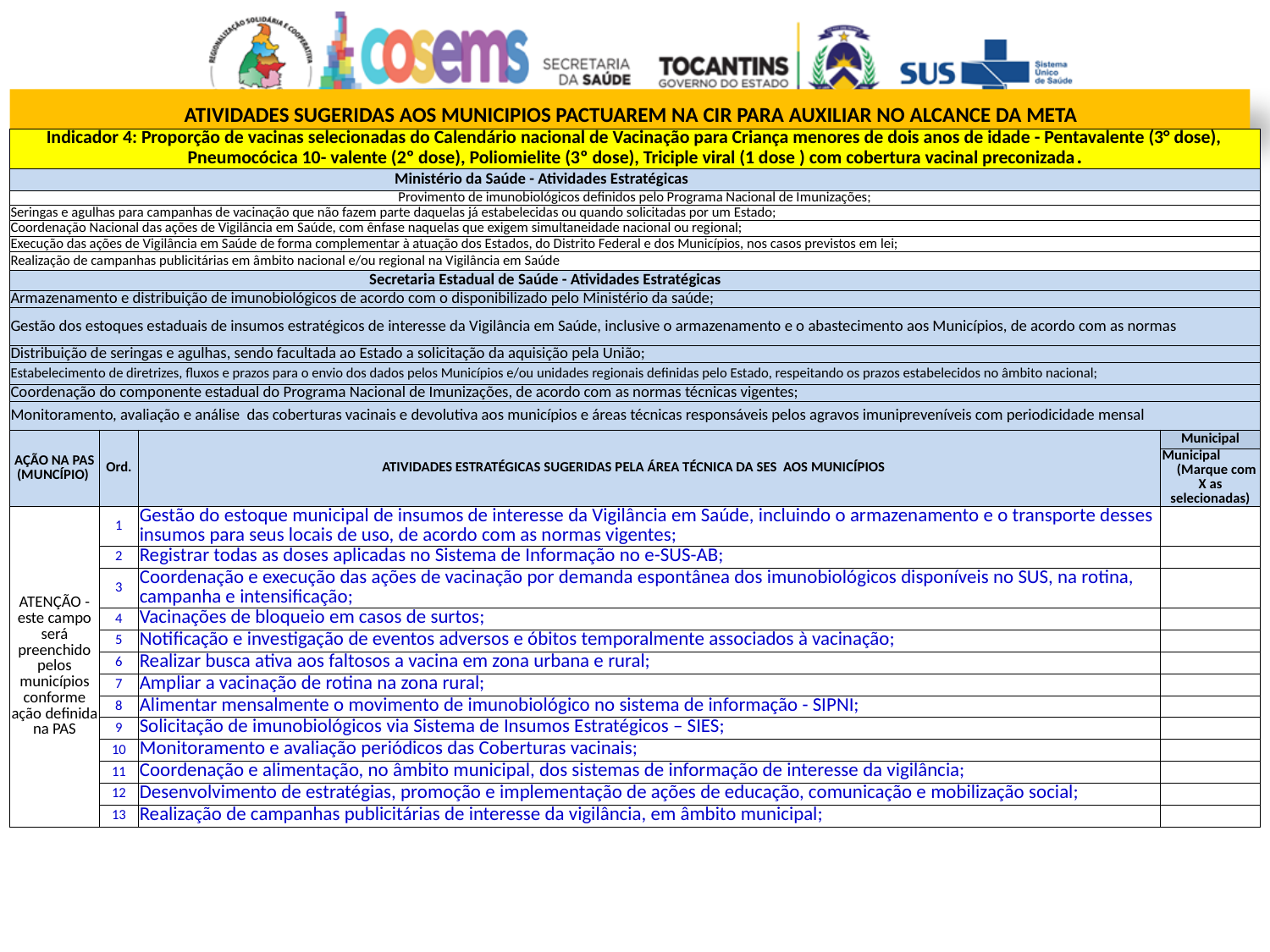

ATIVIDADES SUGERIDAS AOS MUNICIPIOS PACTUAREM NA CIR PARA AUXILIAR NO ALCANCE DA META
| Indicador 4: Proporção de vacinas selecionadas do Calendário nacional de Vacinação para Criança menores de dois anos de idade - Pentavalente (3° dose), Pneumocócica 10- valente (2º dose), Poliomielite (3º dose), Triciple viral (1 dose ) com cobertura vacinal preconizada. |  |  |  |
| --- | --- | --- | --- |
| Ministério da Saúde - Atividades Estratégicas |  |  |  |
| Provimento de imunobiológicos definidos pelo Programa Nacional de Imunizações; |  |  |  |
| Seringas e agulhas para campanhas de vacinação que não fazem parte daquelas já estabelecidas ou quando solicitadas por um Estado; |  |  |  |
| Coordenação Nacional das ações de Vigilância em Saúde, com ênfase naquelas que exigem simultaneidade nacional ou regional; |  |  |  |
| Execução das ações de Vigilância em Saúde de forma complementar à atuação dos Estados, do Distrito Federal e dos Municípios, nos casos previstos em lei; |  |  |  |
| Realização de campanhas publicitárias em âmbito nacional e/ou regional na Vigilância em Saúde |  |  |  |
| Secretaria Estadual de Saúde - Atividades Estratégicas |  |  |  |
| Armazenamento e distribuição de imunobiológicos de acordo com o disponibilizado pelo Ministério da saúde; |  |  |  |
| Gestão dos estoques estaduais de insumos estratégicos de interesse da Vigilância em Saúde, inclusive o armazenamento e o abastecimento aos Municípios, de acordo com as normas |  |  |  |
| Distribuição de seringas e agulhas, sendo facultada ao Estado a solicitação da aquisição pela União; |  |  |  |
| Estabelecimento de diretrizes, fluxos e prazos para o envio dos dados pelos Municípios e/ou unidades regionais definidas pelo Estado, respeitando os prazos estabelecidos no âmbito nacional; |  |  |  |
| Coordenação do componente estadual do Programa Nacional de Imunizações, de acordo com as normas técnicas vigentes; |  |  |  |
| Monitoramento, avaliação e análise das coberturas vacinais e devolutiva aos municípios e áreas técnicas responsáveis pelos agravos imunipreveníveis com periodicidade mensal |  |  |  |
| AÇÃO NA PAS (MUNCÍPIO) | Ord. | ATIVIDADES ESTRATÉGICAS SUGERIDAS PELA ÁREA TÉCNICA DA SES AOS MUNICÍPIOS | Municipal |
|  |  |  | Municipal (Marque com X as selecionadas) |
| ATENÇÃO - este campo será preenchido pelos municípios conforme ação definida na PAS | 1 | Gestão do estoque municipal de insumos de interesse da Vigilância em Saúde, incluindo o armazenamento e o transporte desses insumos para seus locais de uso, de acordo com as normas vigentes; |  |
|  | 2 | Registrar todas as doses aplicadas no Sistema de Informação no e-SUS-AB; |  |
|  | 3 | Coordenação e execução das ações de vacinação por demanda espontânea dos imunobiológicos disponíveis no SUS, na rotina, campanha e intensificação; |  |
|  | 4 | Vacinações de bloqueio em casos de surtos; |  |
|  | 5 | Notificação e investigação de eventos adversos e óbitos temporalmente associados à vacinação; |  |
|  | 6 | Realizar busca ativa aos faltosos a vacina em zona urbana e rural; |  |
|  | 7 | Ampliar a vacinação de rotina na zona rural; |  |
|  | 8 | Alimentar mensalmente o movimento de imunobiológico no sistema de informação - SIPNI; |  |
|  | 9 | Solicitação de imunobiológicos via Sistema de Insumos Estratégicos – SIES; |  |
|  | 10 | Monitoramento e avaliação periódicos das Coberturas vacinais; |  |
|  | 11 | Coordenação e alimentação, no âmbito municipal, dos sistemas de informação de interesse da vigilância; |  |
|  | 12 | Desenvolvimento de estratégias, promoção e implementação de ações de educação, comunicação e mobilização social; |  |
|  | 13 | Realização de campanhas publicitárias de interesse da vigilância, em âmbito municipal; |  |